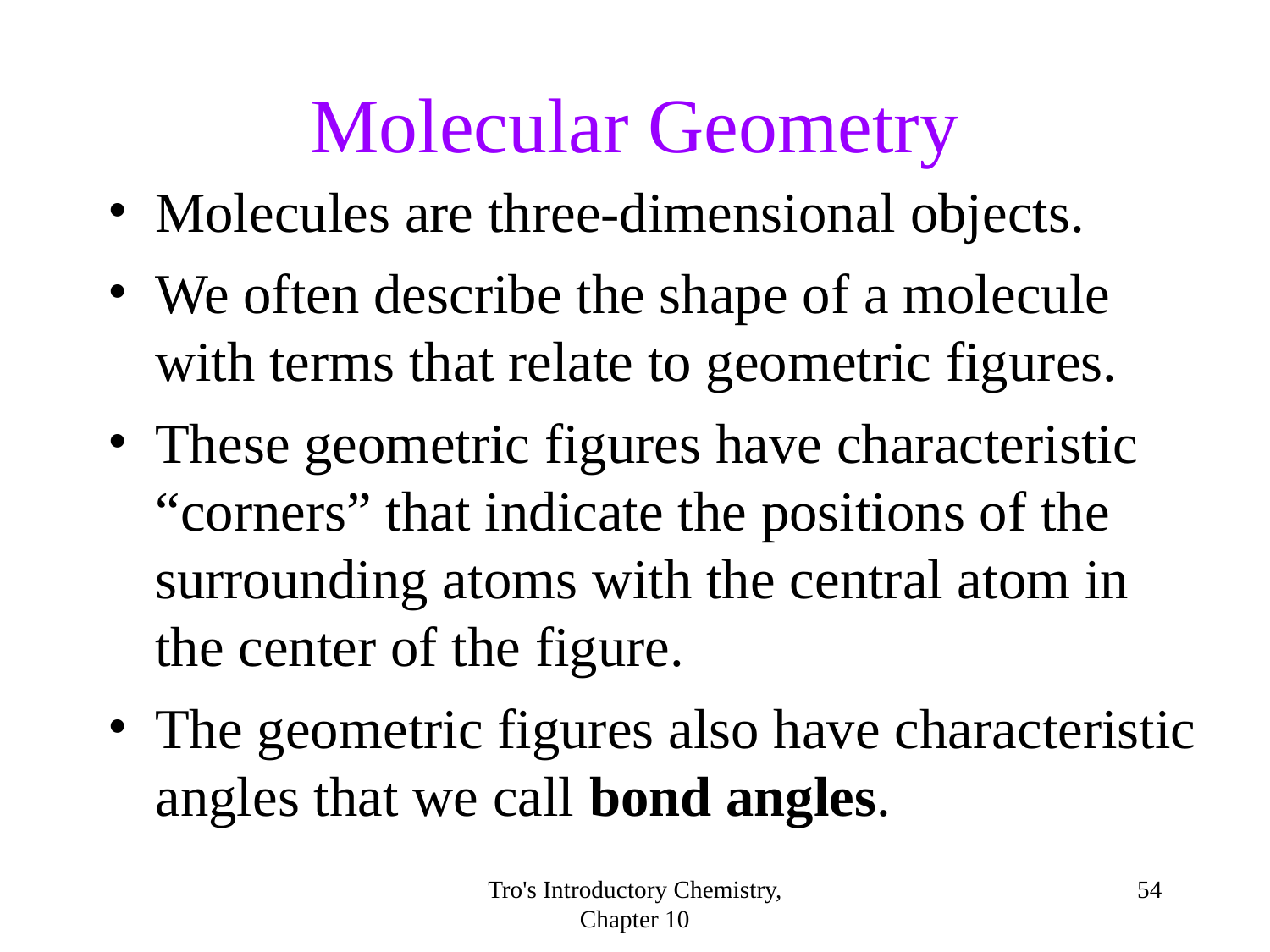

Molecular Geometry
Molecules are three-dimensional objects.
We often describe the shape of a molecule with terms that relate to geometric figures.
These geometric figures have characteristic “corners” that indicate the positions of the surrounding atoms with the central atom in the center of the figure.
The geometric figures also have characteristic angles that we call bond angles.
Tro's Introductory Chemistry, Chapter 10
54